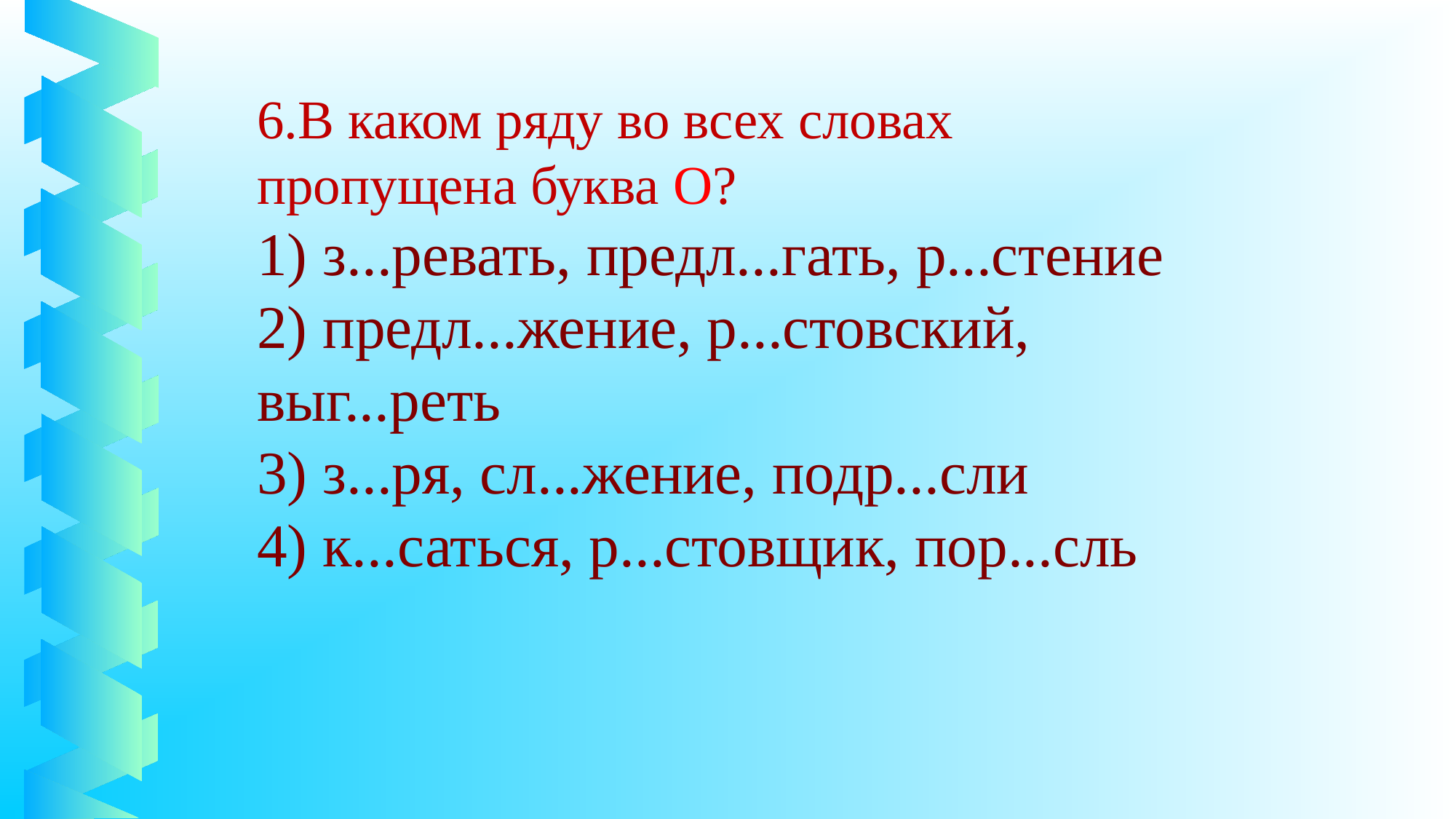

6.В каком ряду во всех словах пропущена буква О?
1) з...ревать, предл...гать, р...стение
2) предл...жение, р...стовский, выг...реть
3) з...ря, сл...жение, подр...сли
4) к...саться, р...стовщик, пор...сль